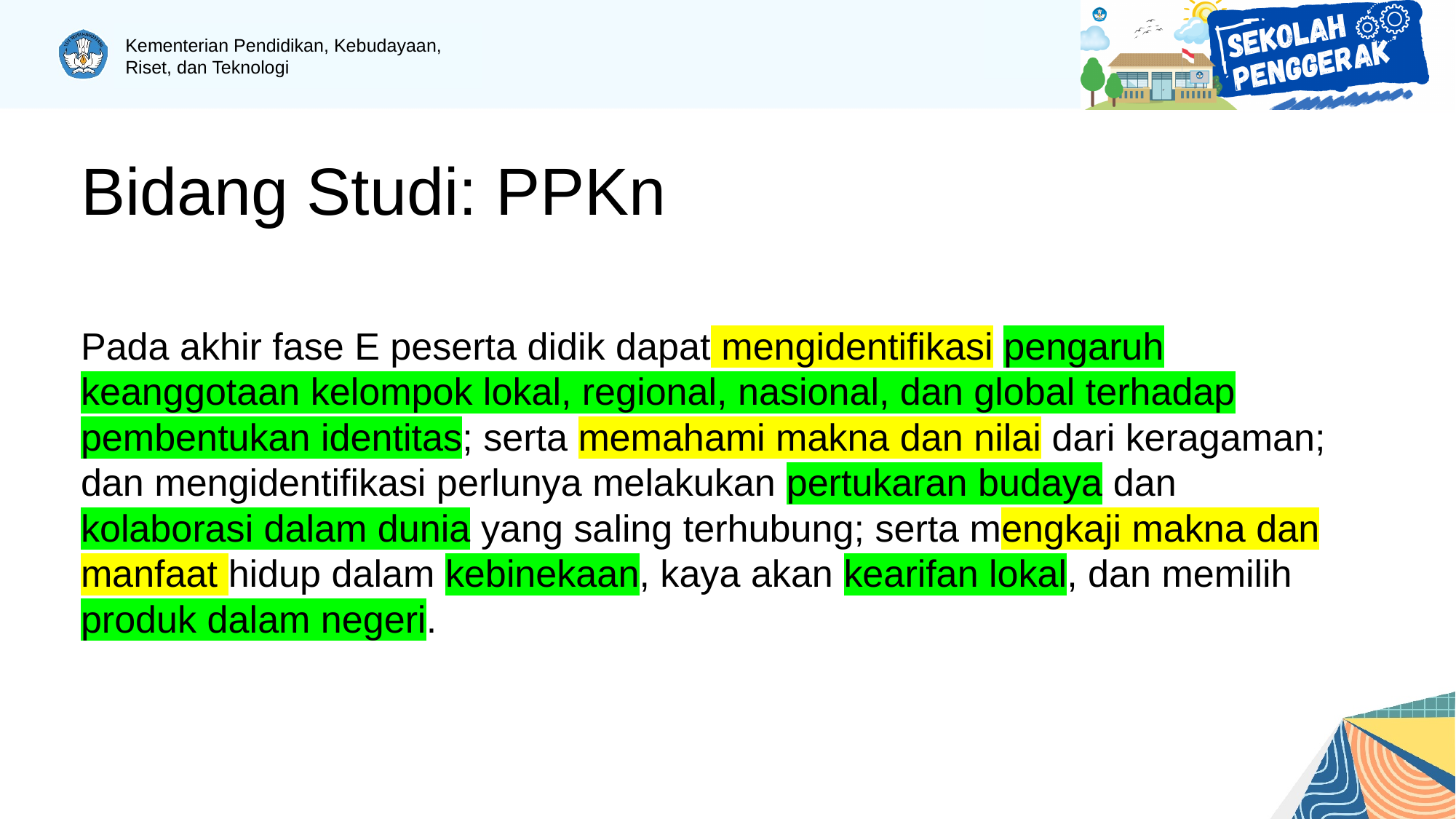

# Bidang Studi: PPKn
Pada akhir fase E peserta didik dapat mengidentifikasi pengaruh keanggotaan kelompok lokal, regional, nasional, dan global terhadap pembentukan identitas; serta memahami makna dan nilai dari keragaman; dan mengidentifikasi perlunya melakukan pertukaran budaya dan kolaborasi dalam dunia yang saling terhubung; serta mengkaji makna dan manfaat hidup dalam kebinekaan, kaya akan kearifan lokal, dan memilih produk dalam negeri.